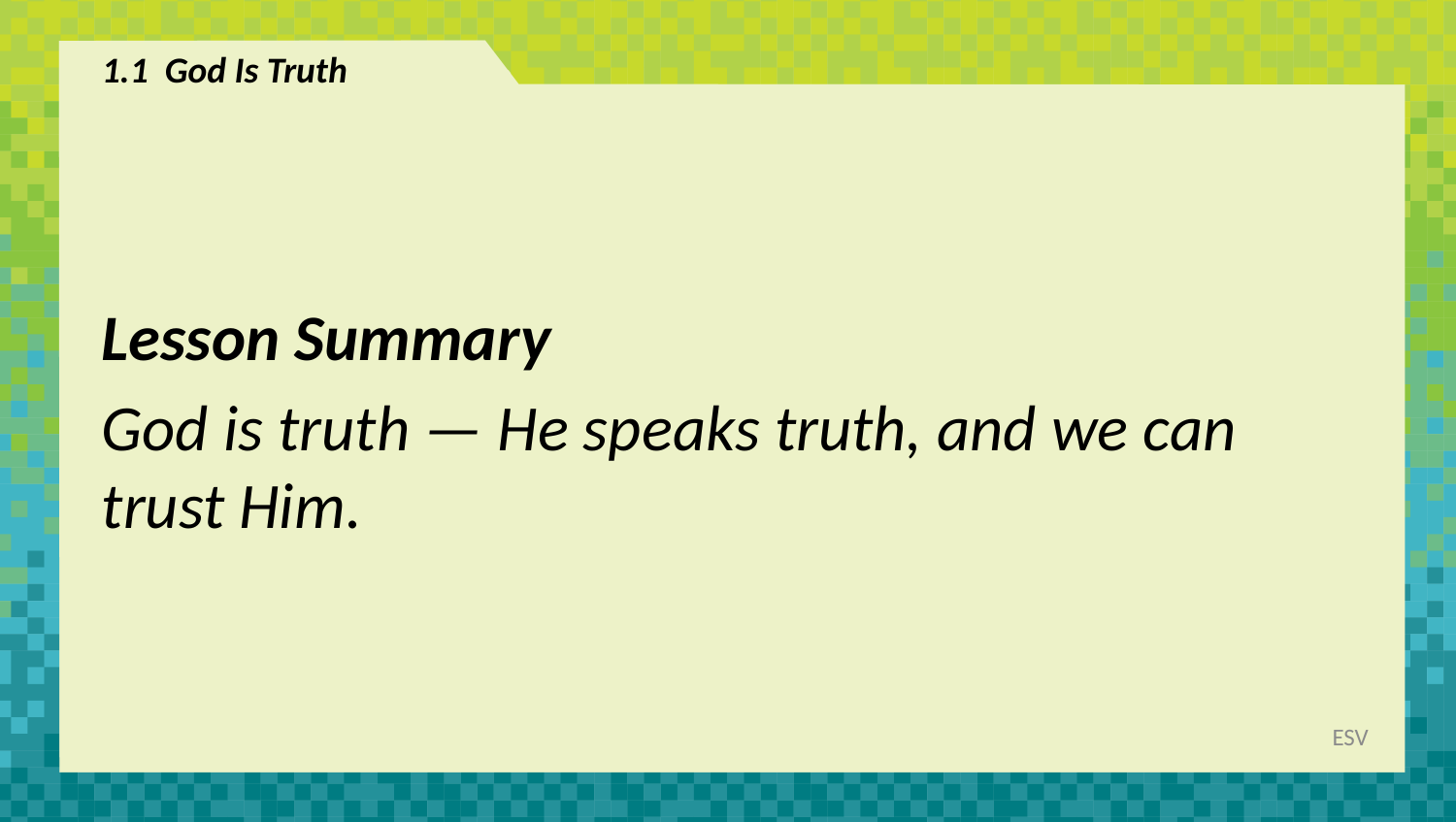

# 1.1  God Is Truth
Lesson Summary
God is truth — He speaks truth, and we can trust Him.
ESV